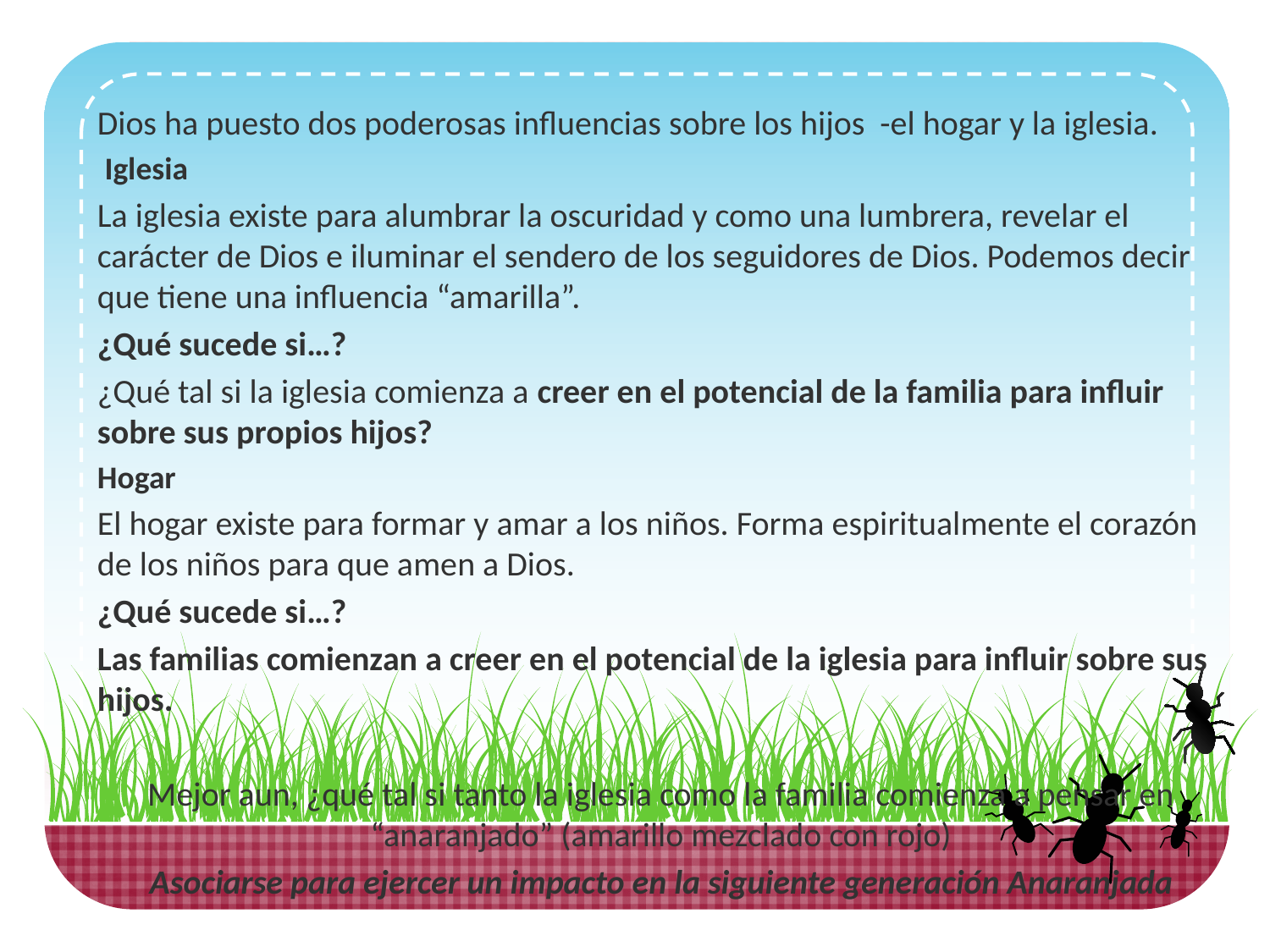

Dios ha puesto dos poderosas influencias sobre los hijos  -el hogar y la iglesia.
 Iglesia
La iglesia existe para alumbrar la oscuridad y como una lumbrera, revelar el carácter de Dios e iluminar el sendero de los seguidores de Dios. Podemos decir que tiene una influencia “amarilla”.
¿Qué sucede si…?
¿Qué tal si la iglesia comienza a creer en el potencial de la familia para influir sobre sus propios hijos?
Hogar
El hogar existe para formar y amar a los niños. Forma espiritualmente el corazón de los niños para que amen a Dios.
¿Qué sucede si…?
Las familias comienzan a creer en el potencial de la iglesia para influir sobre sus hijos.

Mejor aun, ¿qué tal si tanto la iglesia como la familia comienza a pensar en “anaranjado” (amarillo mezclado con rojo)
Asociarse para ejercer un impacto en la siguiente generación Anaranjada